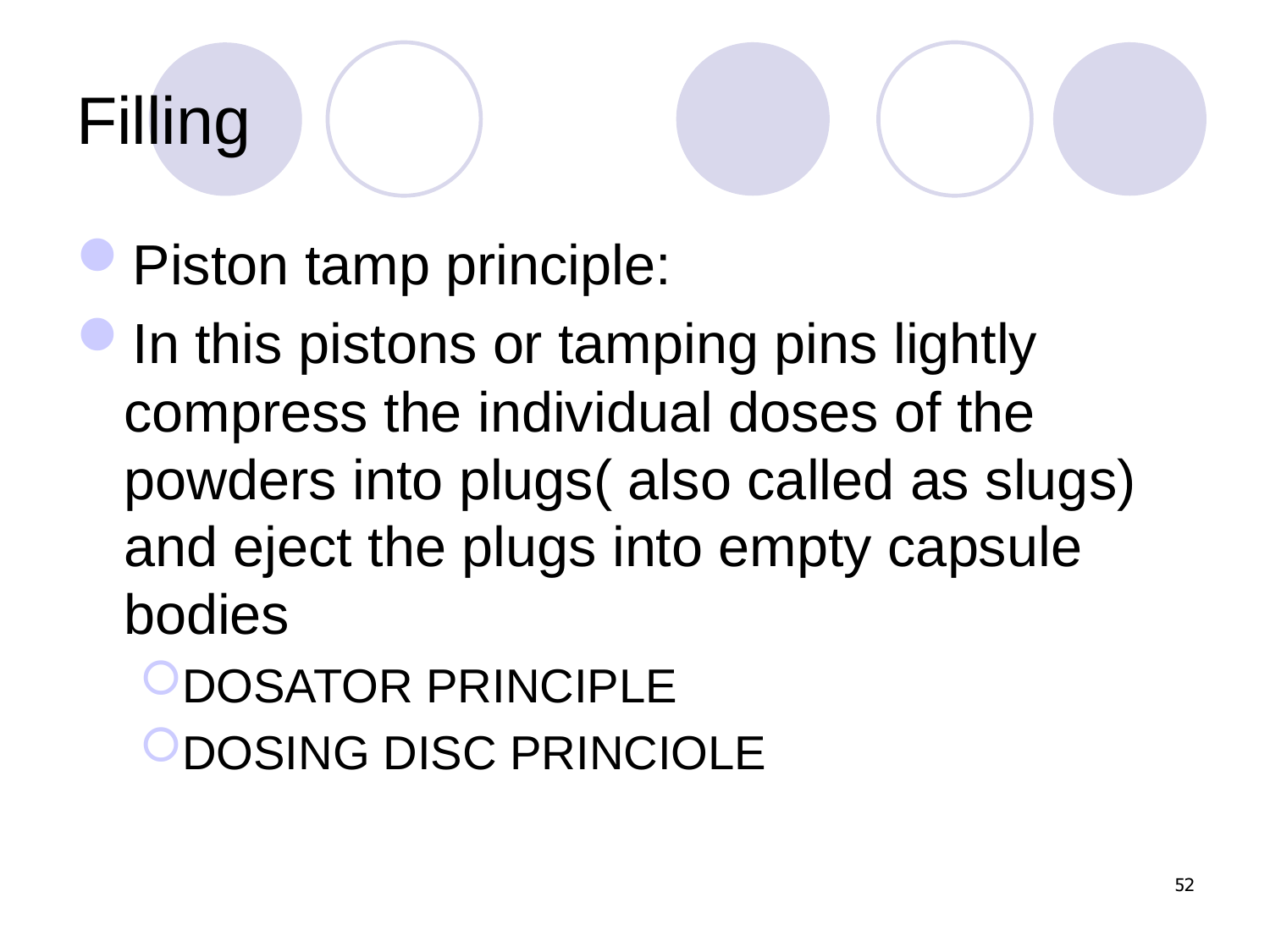

# Filling
Piston tamp principle:
In this pistons or tamping pins lightly compress the individual doses of the powders into plugs( also called as slugs) and eject the plugs into empty capsule bodies
DOSATOR PRINCIPLE
DOSING DISC PRINCIOLE
52